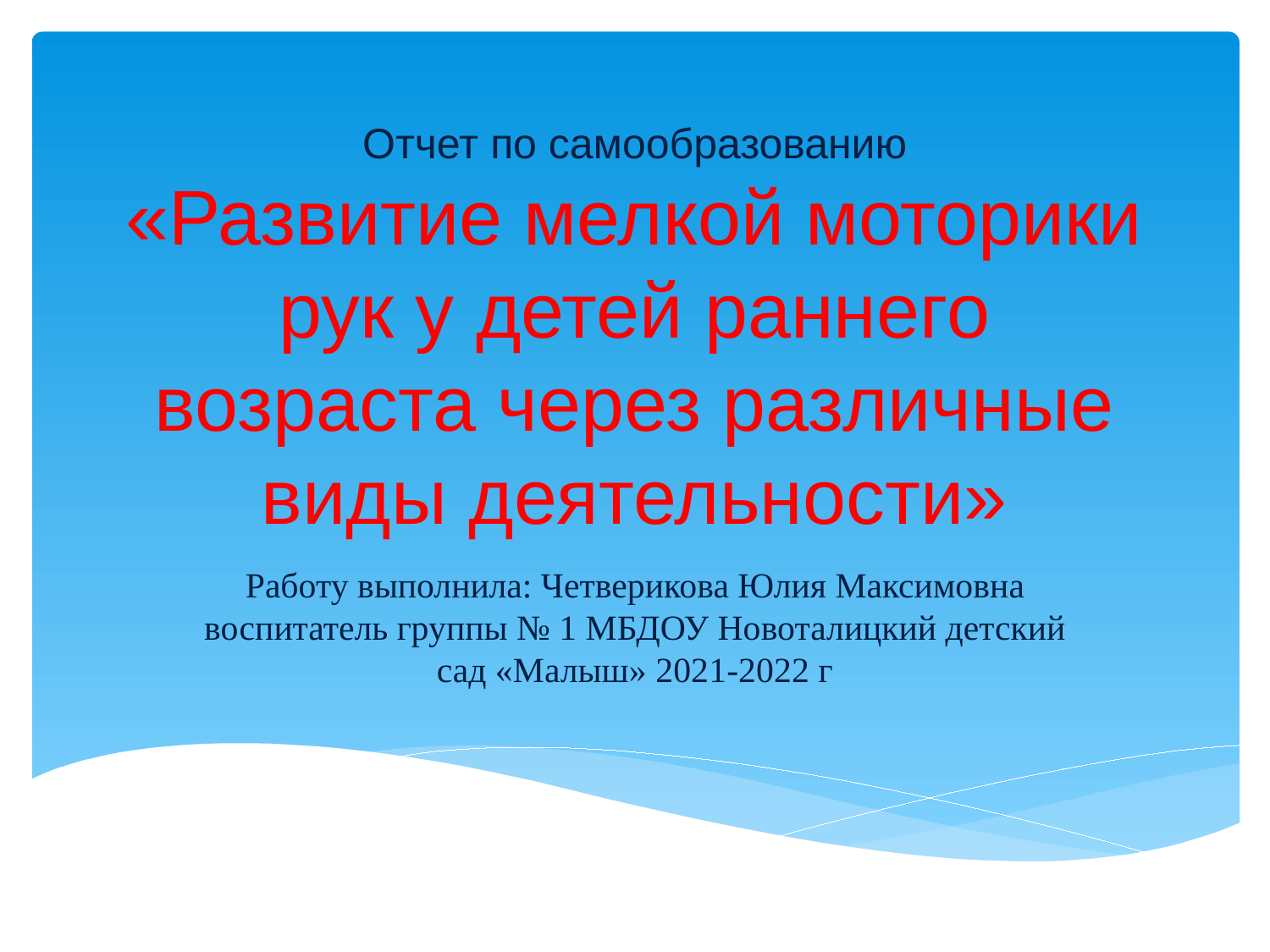

# Отчет по самообразованию «Развитие мелкой моторики рук у детей раннего возраста через различные виды деятельности»
Работу выполнила: Четверикова Юлия Максимовна воспитатель группы № 1 МБДОУ Новоталицкий детский сад «Малыш» 2021-2022 г